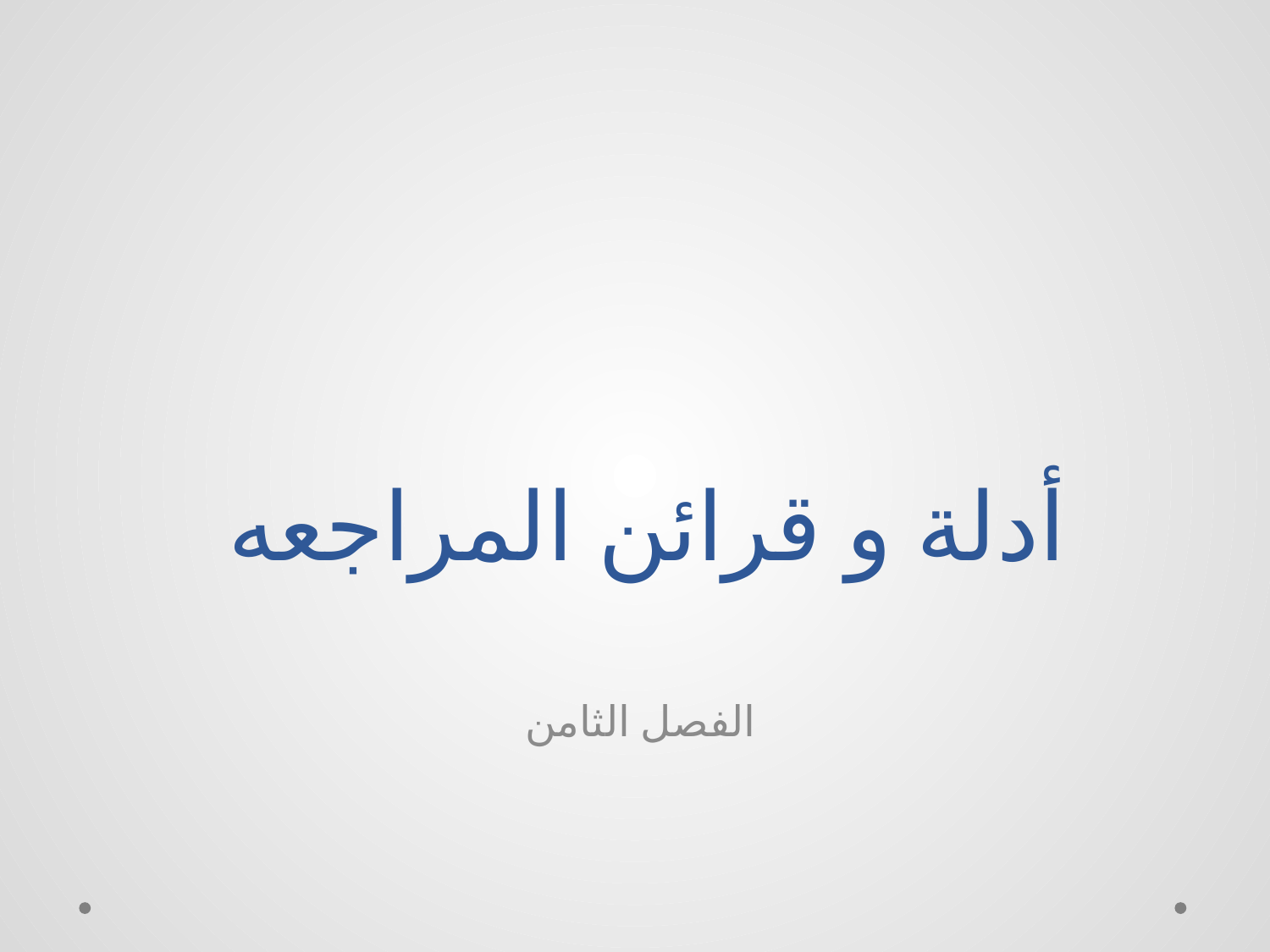

# أدلة و قرائن المراجعه
الفصل الثامن